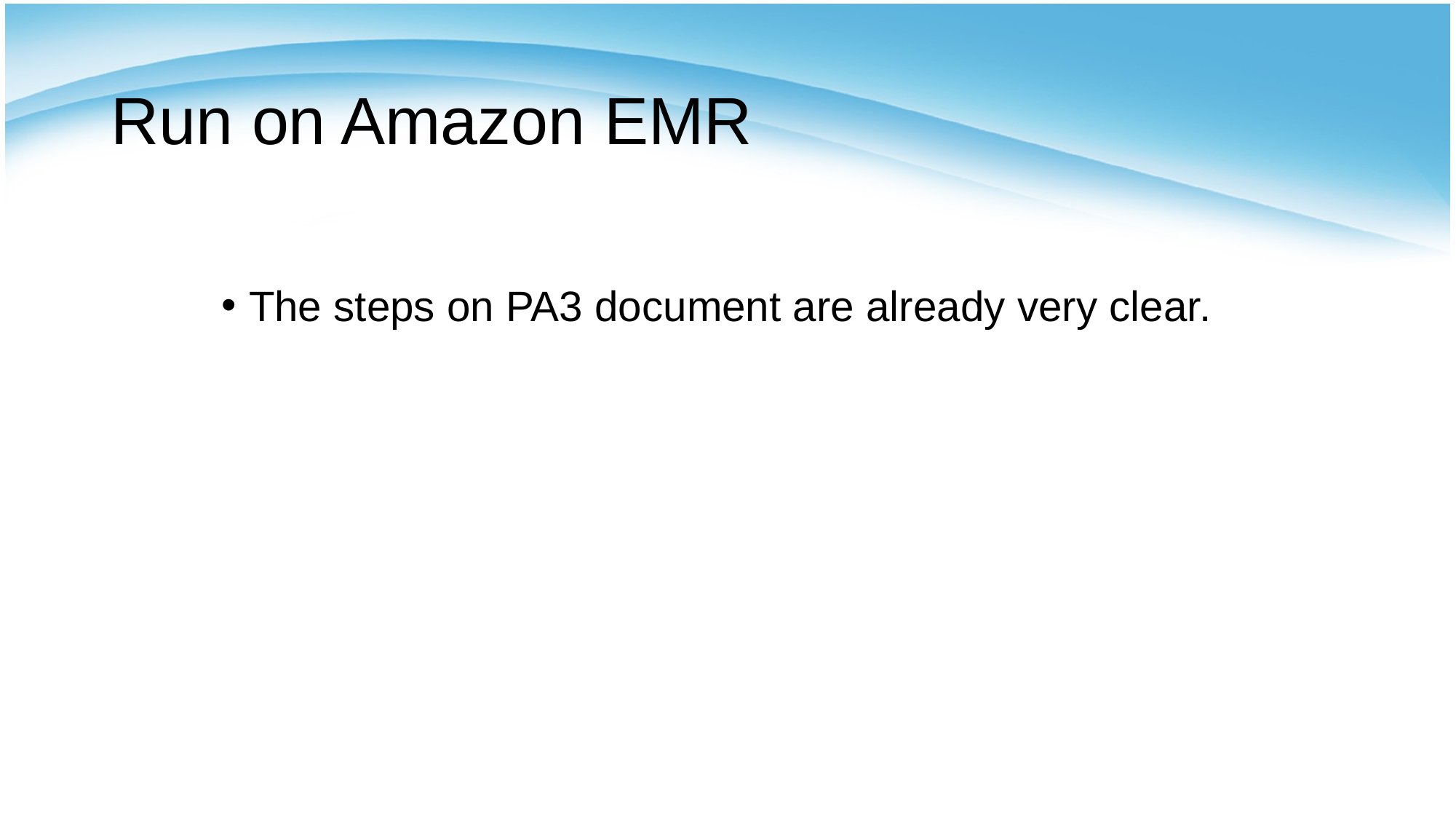

# Run on Amazon EMR

The steps on PA3 document are already very clear.